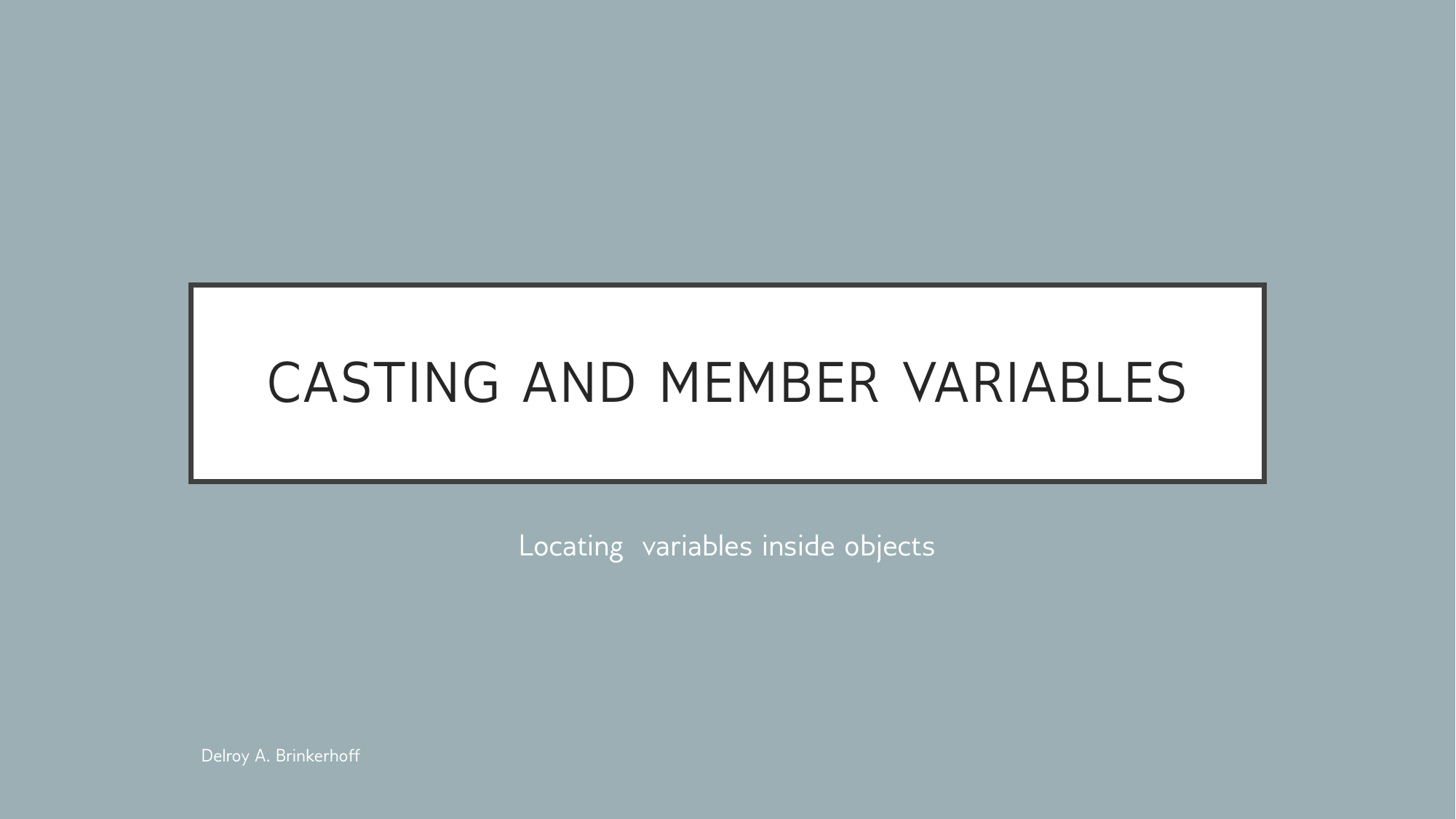

# Casting And Member Variables
Locating  variables inside objects
Delroy A. Brinkerhoff